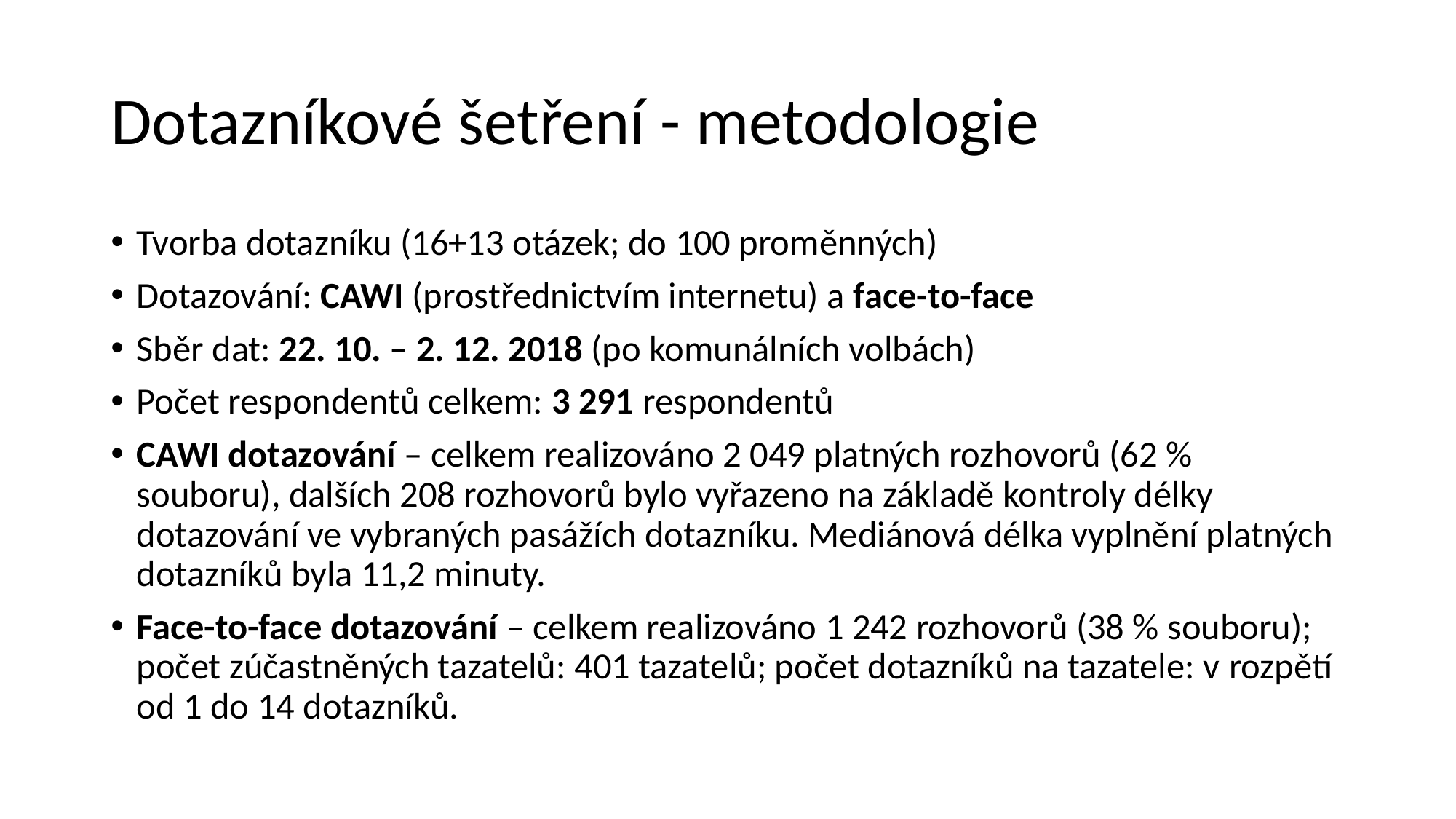

# Dotazníkové šetření - metodologie
Tvorba dotazníku (16+13 otázek; do 100 proměnných)
Dotazování: CAWI (prostřednictvím internetu) a face-to-face
Sběr dat: 22. 10. – 2. 12. 2018 (po komunálních volbách)
Počet respondentů celkem: 3 291 respondentů
CAWI dotazování – celkem realizováno 2 049 platných rozhovorů (62 % souboru), dalších 208 rozhovorů bylo vyřazeno na základě kontroly délky dotazování ve vybraných pasážích dotazníku. Mediánová délka vyplnění platných dotazníků byla 11,2 minuty.
Face-to-face dotazování – celkem realizováno 1 242 rozhovorů (38 % souboru); počet zúčastněných tazatelů: 401 tazatelů; počet dotazníků na tazatele: v rozpětí od 1 do 14 dotazníků.